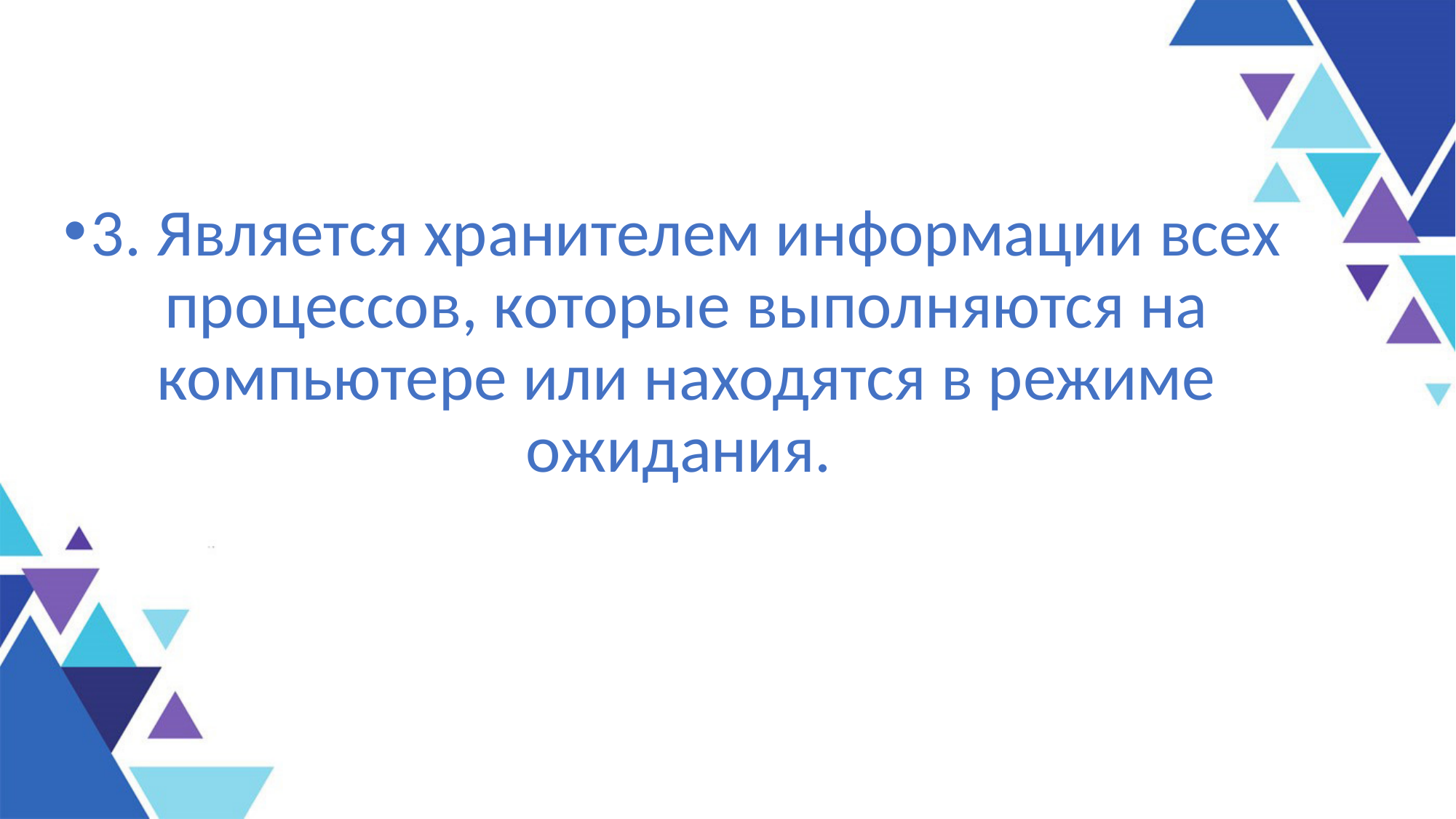

3. Является хранителем информации всех процессов, которые выполняются на компьютере или находятся в режиме ожидания.